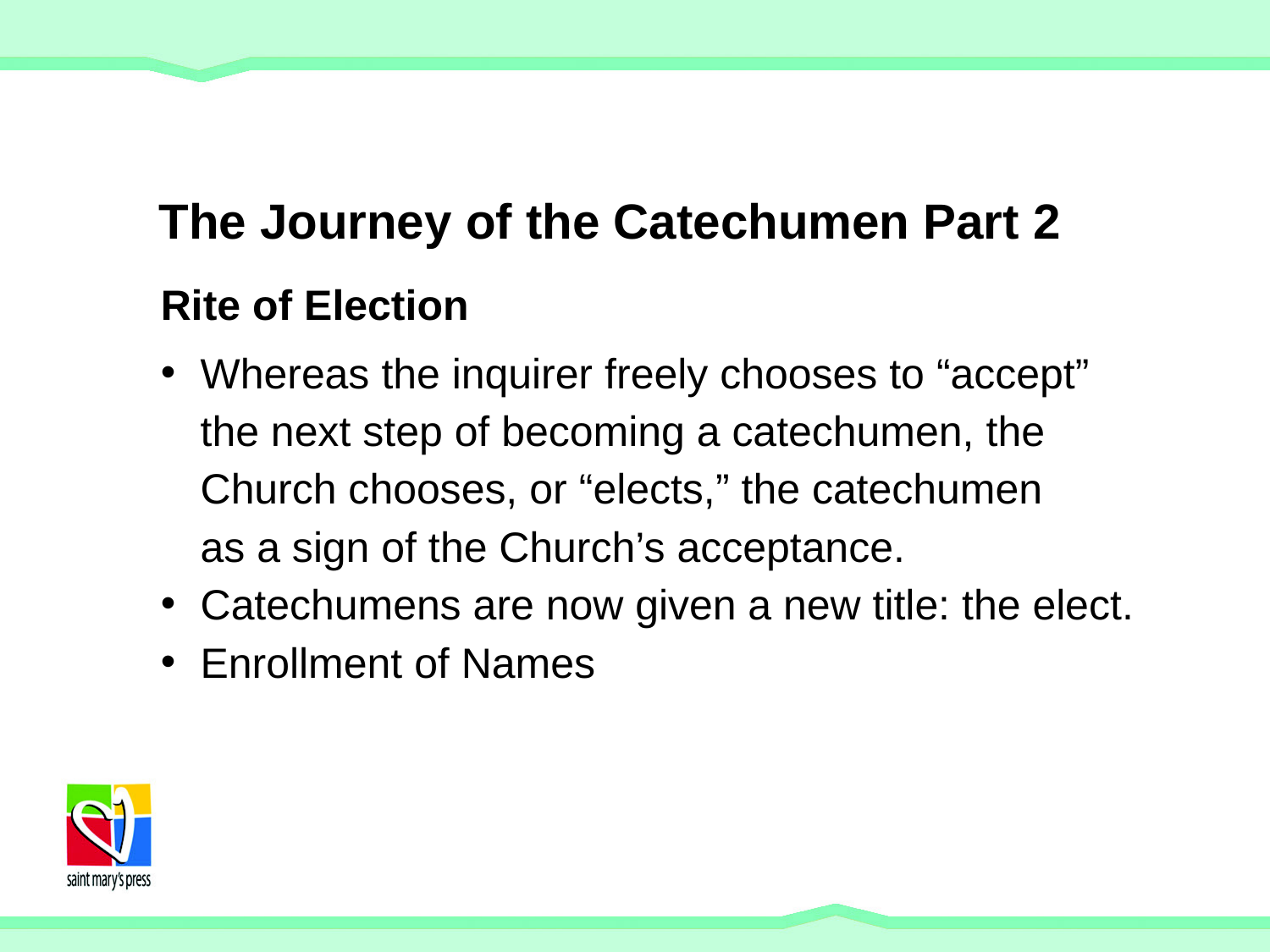

The Journey of the Catechumen Part 2

Rite of Election
Whereas the inquirer freely chooses to “accept”
the next step of becoming a catechumen, the Church chooses, or “elects,” the catechumen
as a sign of the Church’s acceptance.
Catechumens are now given a new title: the elect.
Enrollment of Names